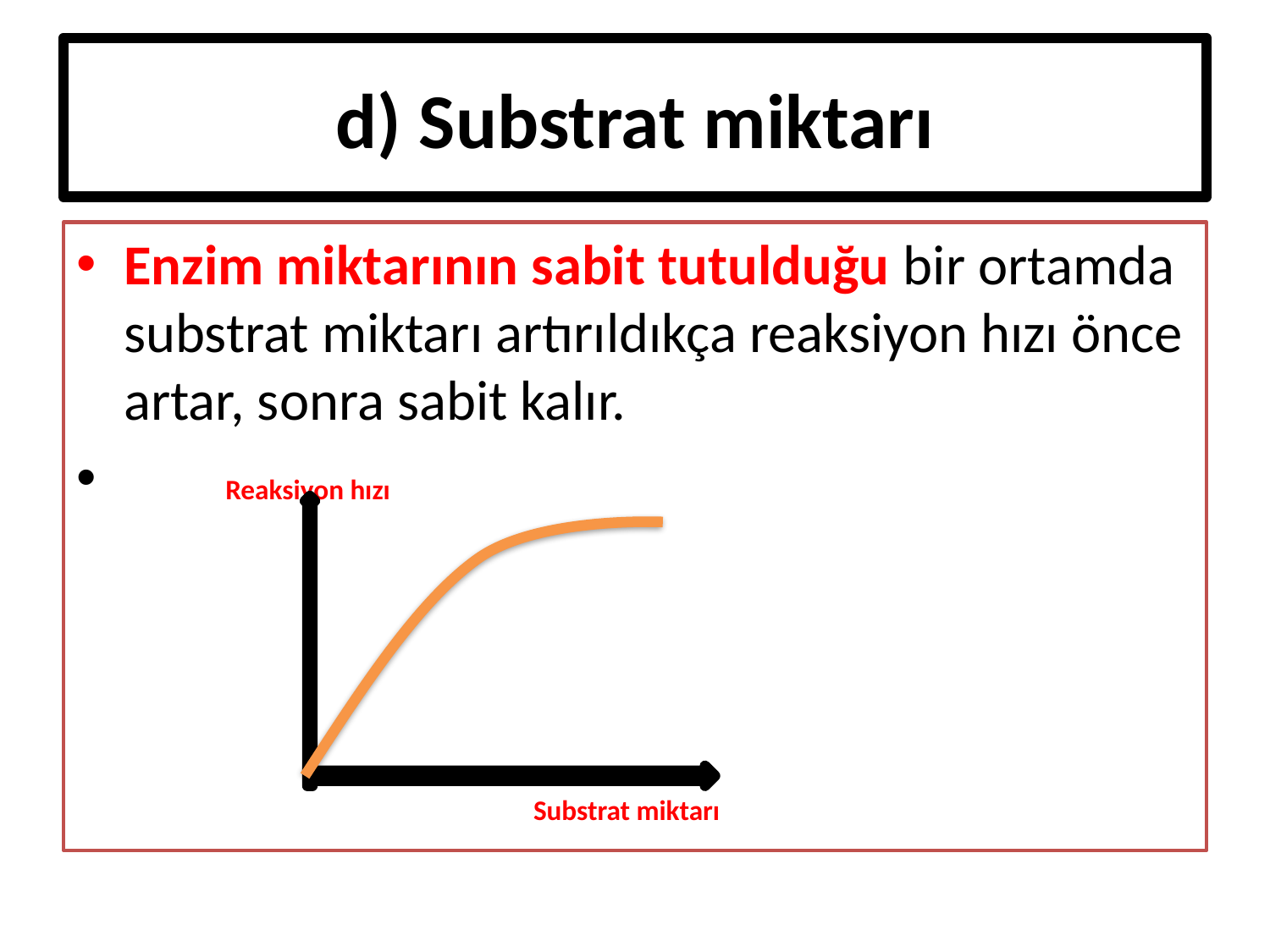

# d) Substrat miktarı
Enzim miktarının sabit tutulduğu bir ortamda substrat miktarı artırıldıkça reaksiyon hızı önce artar, sonra sabit kalır.
        Reaksiyon hızı

                                                                        Substrat miktarı